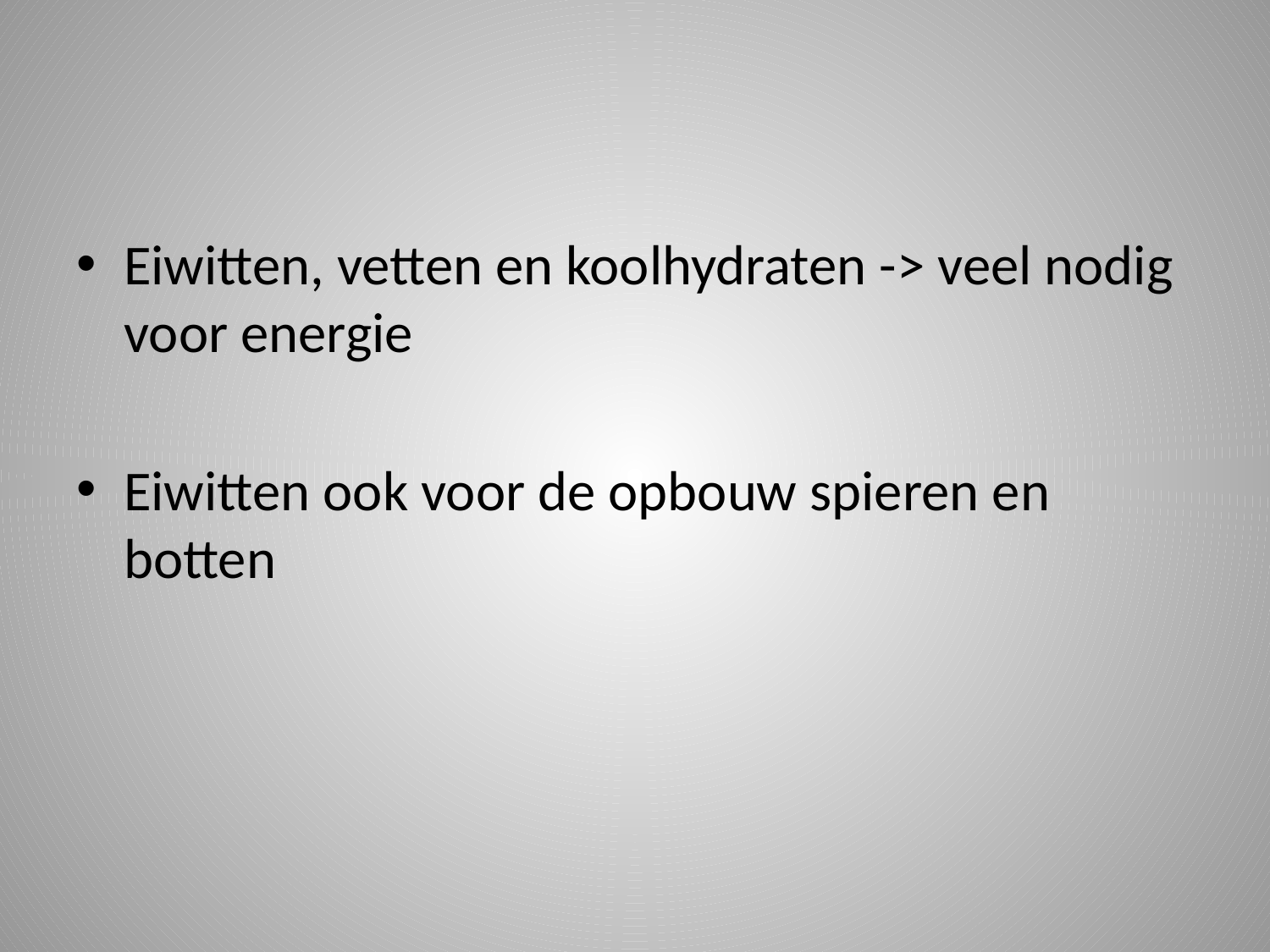

#
Eiwitten, vetten en koolhydraten -> veel nodig voor energie

Eiwitten ook voor de opbouw spieren en botten